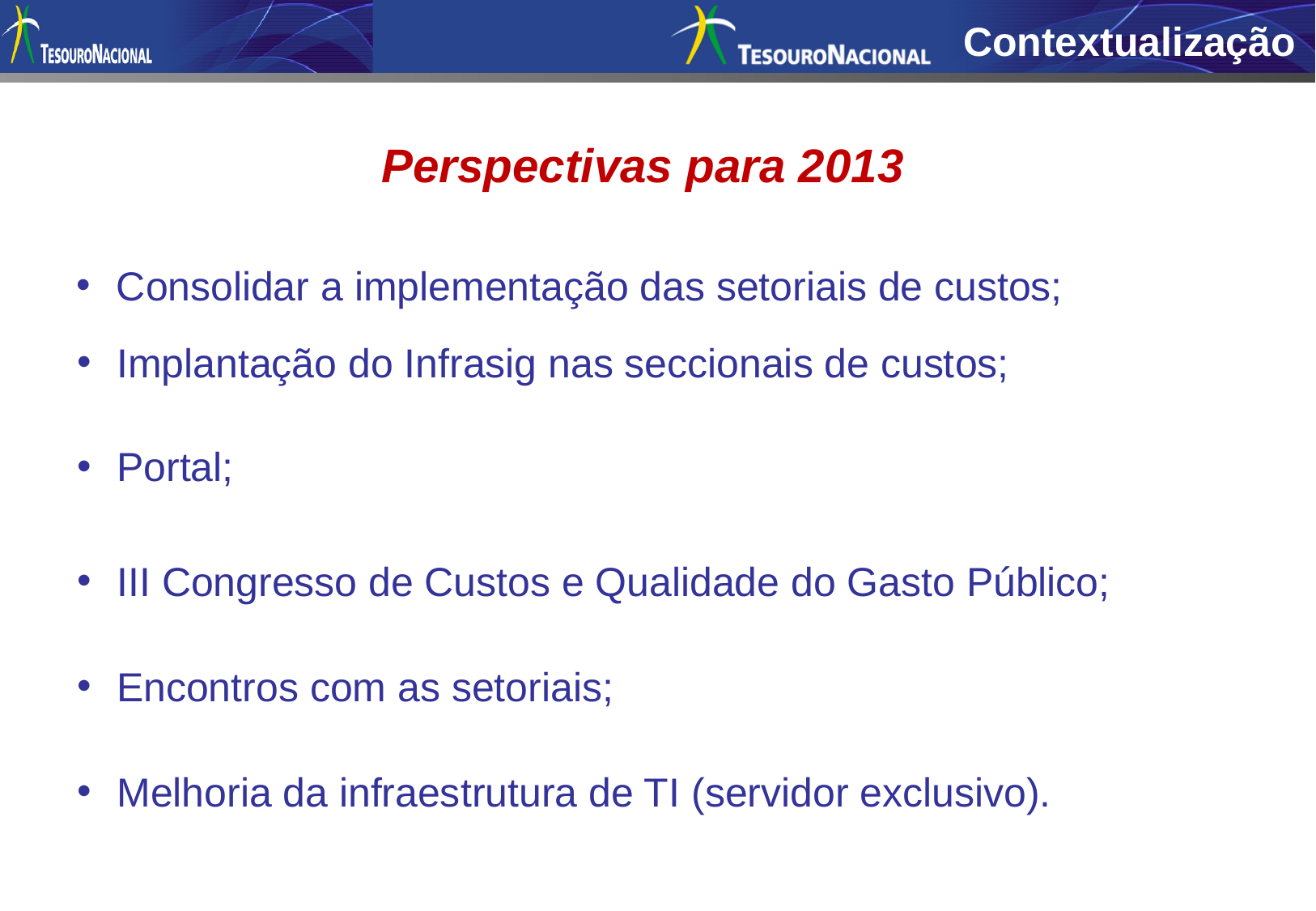

Contextualização
Perspectivas para 2013

 Consolidar a implementação das setoriais de custos;
 Implantação do Infrasig nas seccionais de custos;
 Portal;
 III Congresso de Custos e Qualidade do Gasto Público;
 Encontros com as setoriais;
 Melhoria da infraestrutura de TI (servidor exclusivo).